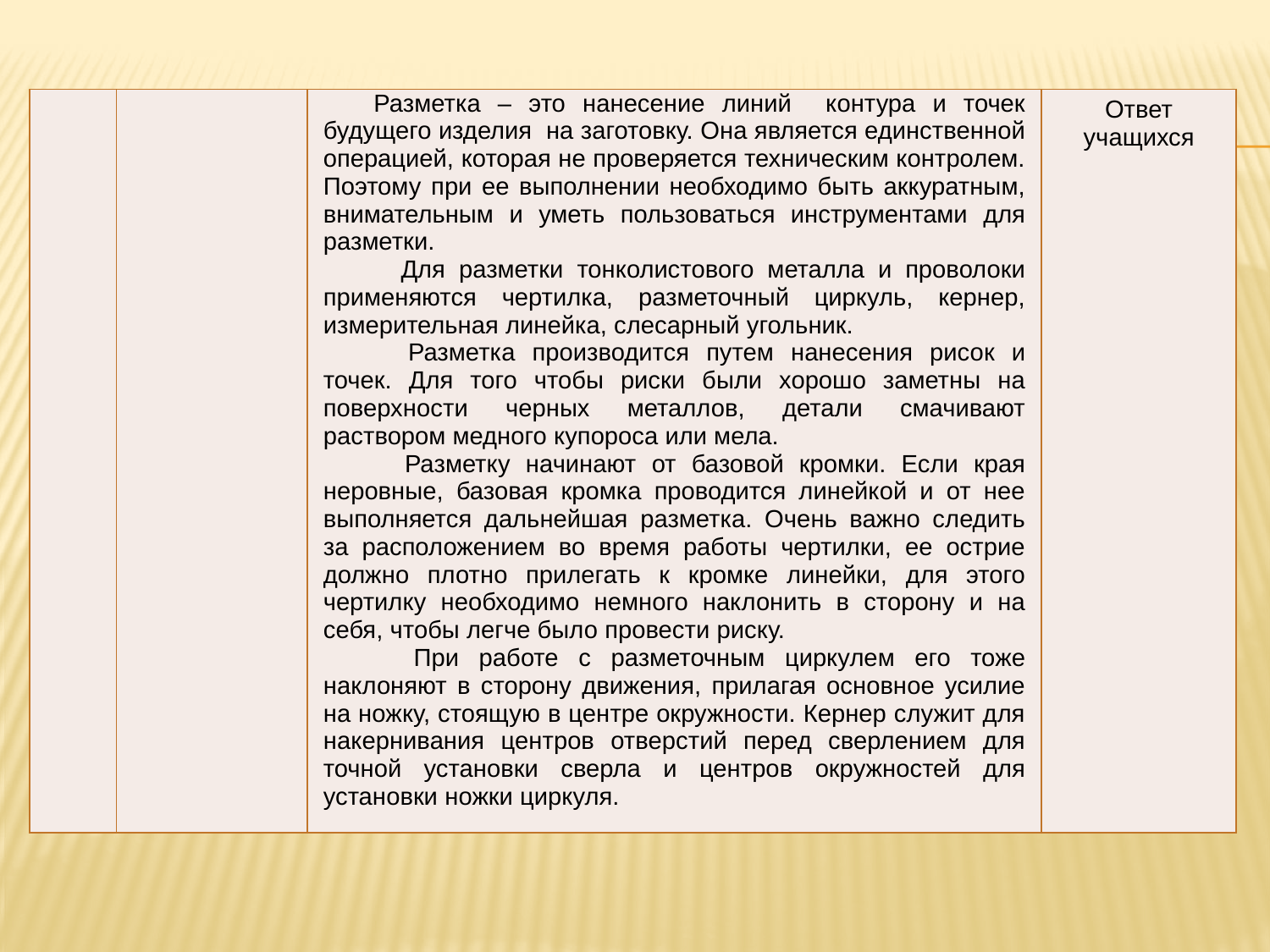

|  |  | Разметка – это нанесение линий контура и точек будущего изделия на заготовку. Она является единственной операцией, которая не проверяется техническим контролем. Поэтому при ее выполнении необходимо быть аккуратным, внимательным и уметь пользоваться инструментами для разметки. Для разметки тонколистового металла и проволоки применяются чертилка, разметочный циркуль, кернер, измерительная линейка, слесарный угольник. Разметка производится путем нанесения рисок и точек. Для того чтобы риски были хорошо заметны на поверхности черных металлов, детали смачивают раствором медного купороса или мела. Разметку начинают от базовой кромки. Если края неровные, базовая кромка проводится линейкой и от нее выполняется дальнейшая разметка. Очень важно следить за расположением во время работы чертилки, ее острие должно плотно прилегать к кромке линейки, для этого чертилку необходимо немного наклонить в сторону и на себя, чтобы легче было провести риску. При работе с разметочным циркулем его тоже наклоняют в сторону движения, прилагая основное усилие на ножку, стоящую в центре окружности. Кернер служит для накернивания центров отверстий перед сверлением для точной установки сверла и центров окружностей для установки ножки циркуля. | Ответ учащихся |
| --- | --- | --- | --- |